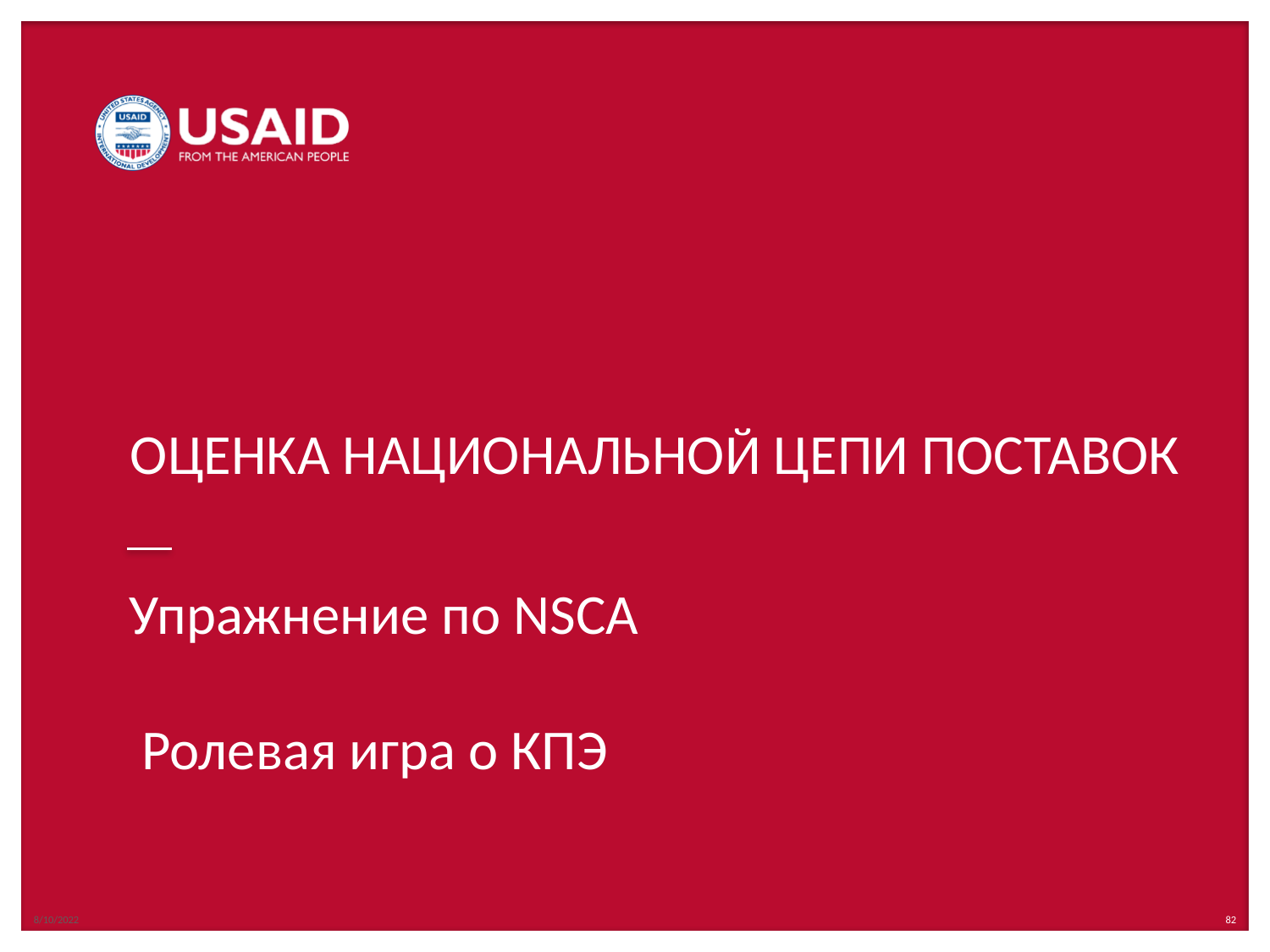

8/10/2022
# Упражнение по NSCA Ролевая игра о КПЭ
82